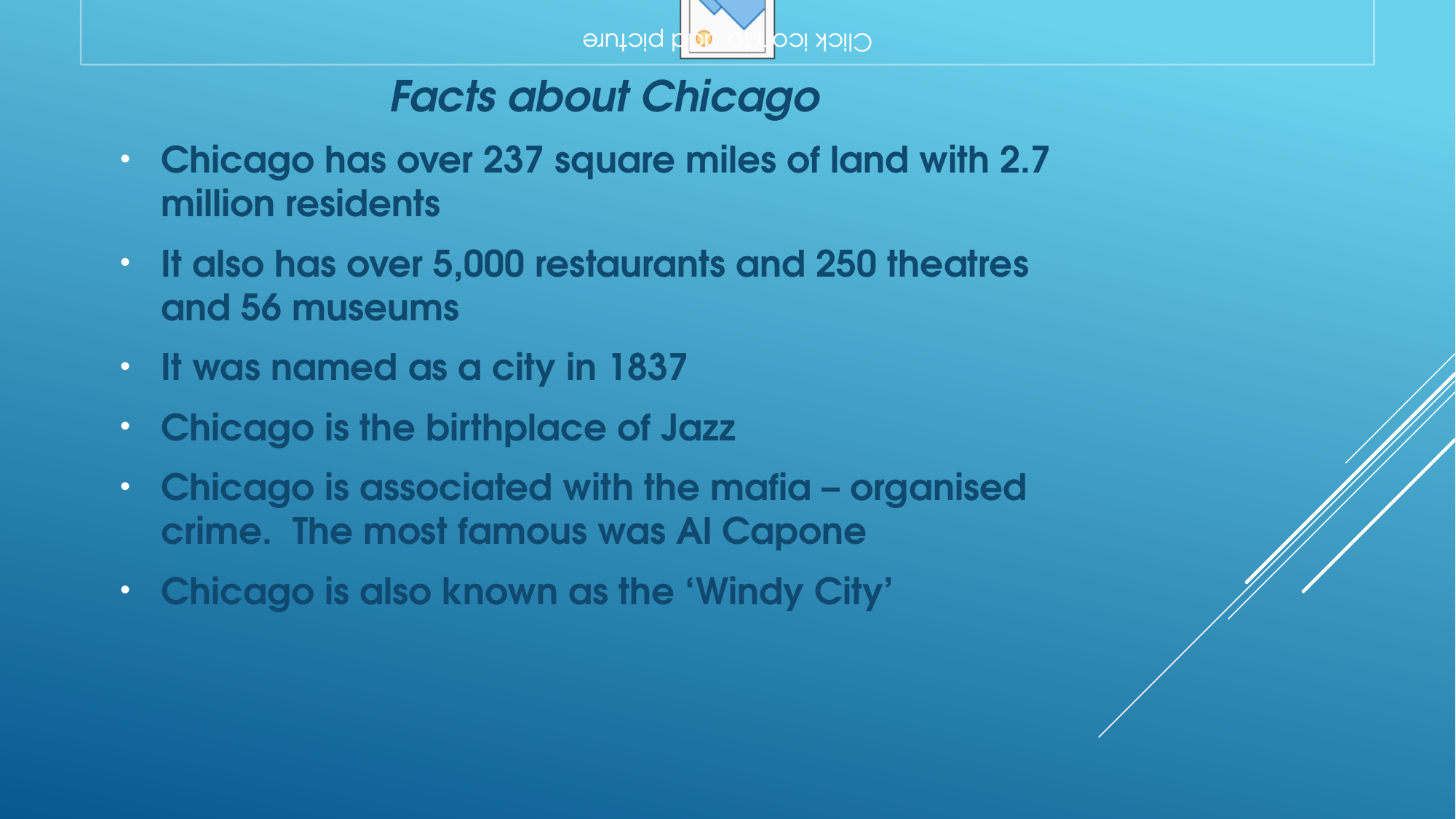

Facts about Chicago
Chicago has over 237 square miles of land with 2.7 million residents
It also has over 5,000 restaurants and 250 theatres and 56 museums
It was named as a city in 1837
Chicago is the birthplace of Jazz
Chicago is associated with the mafia – organised crime.  The most famous was Al Capone
Chicago is also known as the ‘Windy City’

#